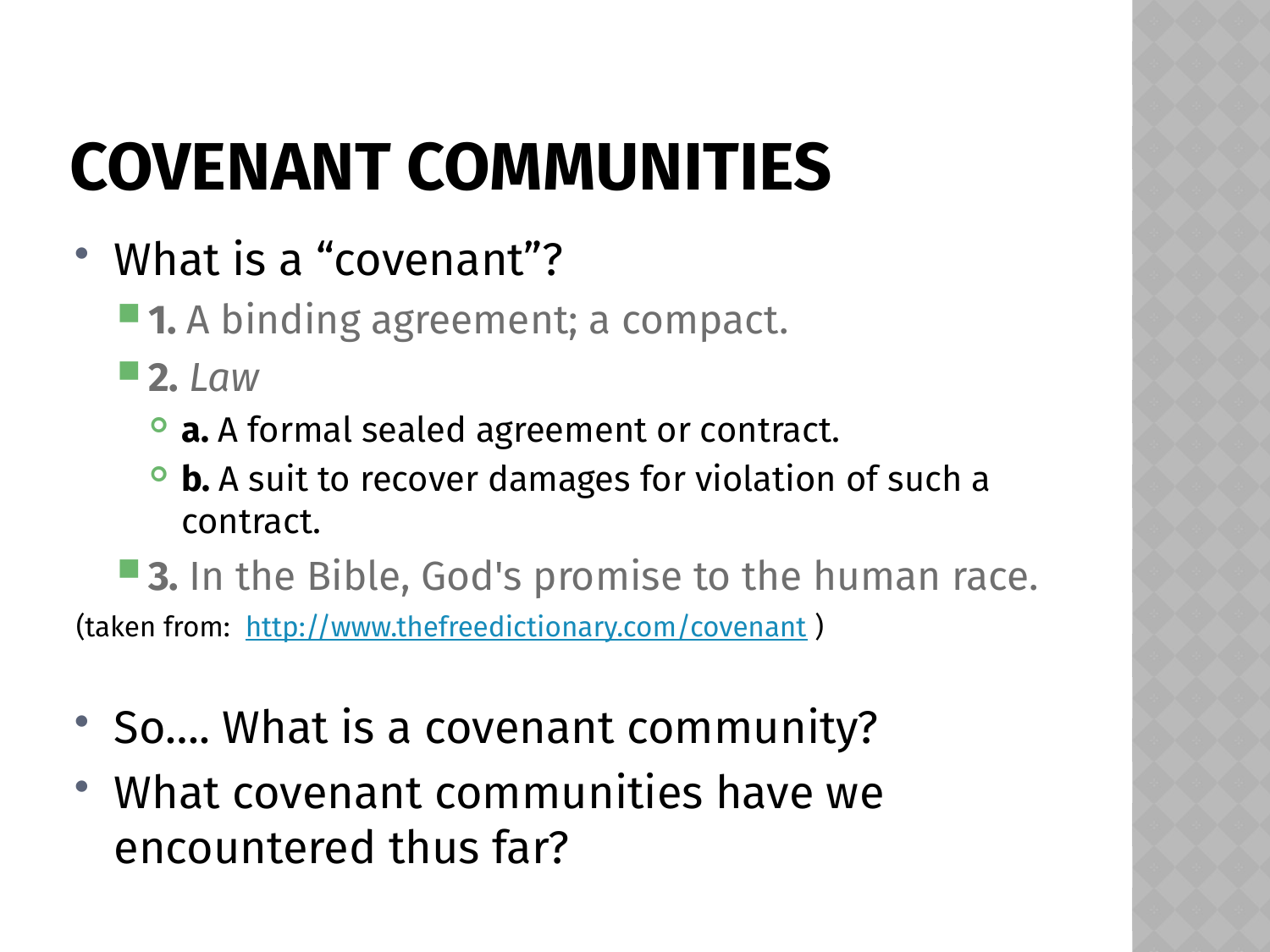

# Covenant communities
What is a “covenant”?
1. A binding agreement; a compact.
2. Law
a. A formal sealed agreement or contract.
b. A suit to recover damages for violation of such a contract.
3. In the Bible, God's promise to the human race.
(taken from:  http://www.thefreedictionary.com/covenant )

So…. What is a covenant community?
What covenant communities have we encountered thus far?